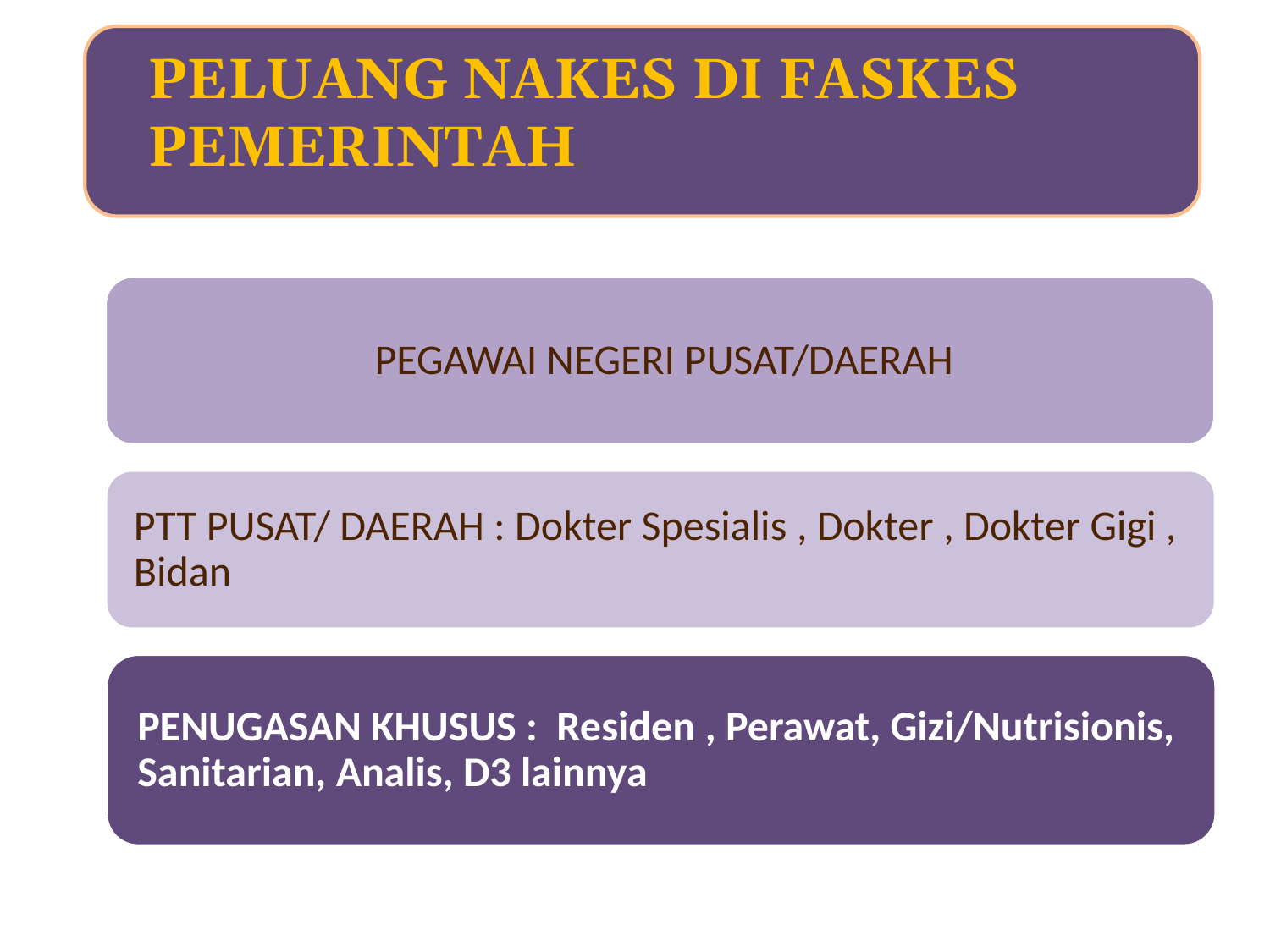

PELUANG NAKES DI FASKES PEMERINTAH
PEGAWAI NEGERI PUSAT/DAERAH
PTT PUSAT/ DAERAH : Dokter Spesialis , Dokter , Dokter Gigi , Bidan
PENUGASAN KHUSUS :  Residen , Perawat, Gizi/Nutrisionis, Sanitarian, Analis, D3 lainnya